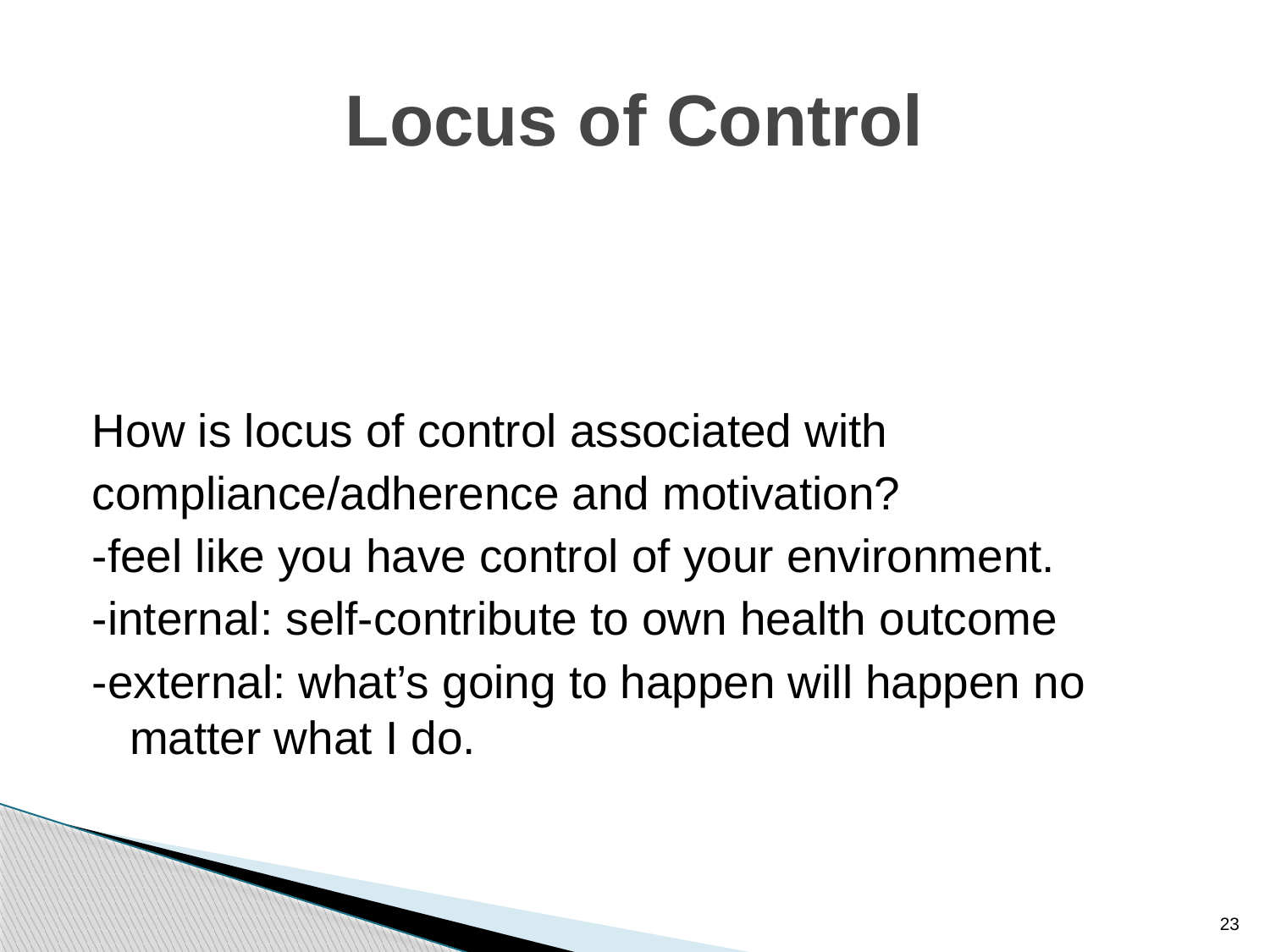

# Locus of Control

How is locus of control associated with
compliance/adherence and motivation?
-feel like you have control of your environment.
-internal: self-contribute to own health outcome
-external: what’s going to happen will happen no matter what I do.

23